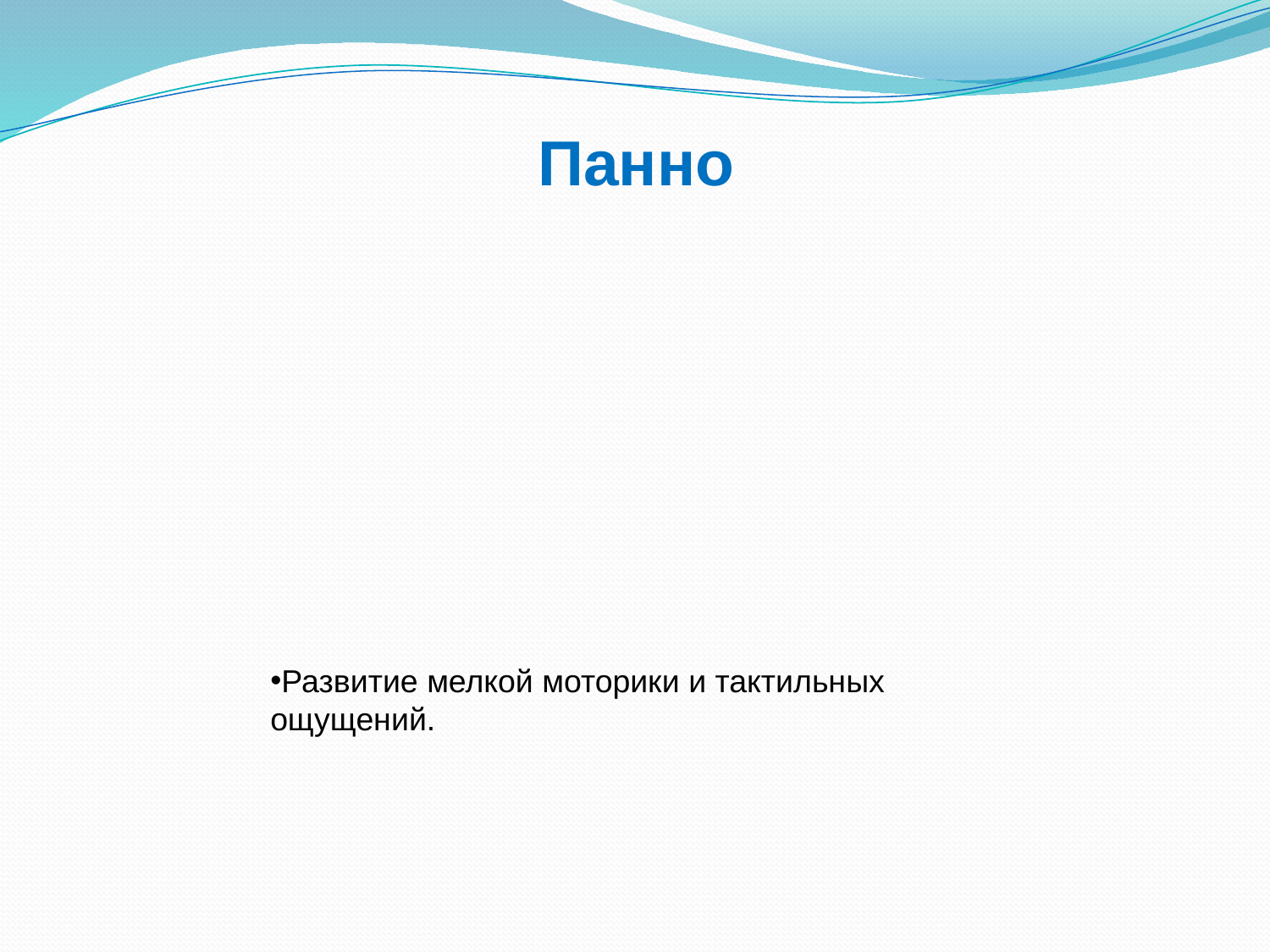

# Панно
Развитие мелкой моторики и тактильных ощущений.